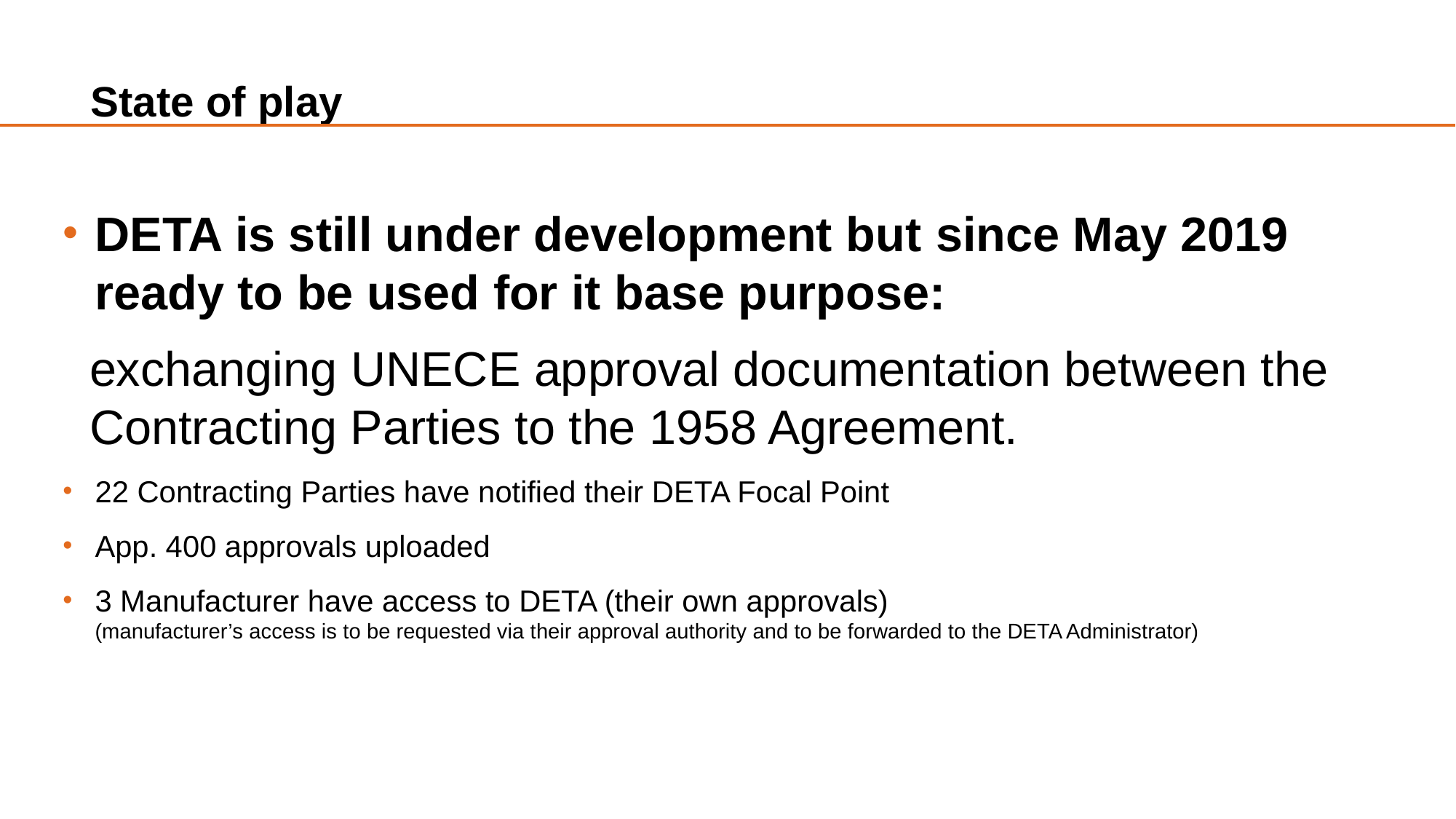

# State of play
DETA is still under development but since May 2019 ready to be used for it base purpose:
  exchanging UNECE approval documentation between the
  Contracting Parties to the 1958 Agreement.
22 Contracting Parties have notified their DETA Focal Point
App. 400 approvals uploaded
3 Manufacturer have access to DETA (their own approvals)
(manufacturer’s access is to be requested via their approval authority and to be forwarded to the DETA Administrator)

3